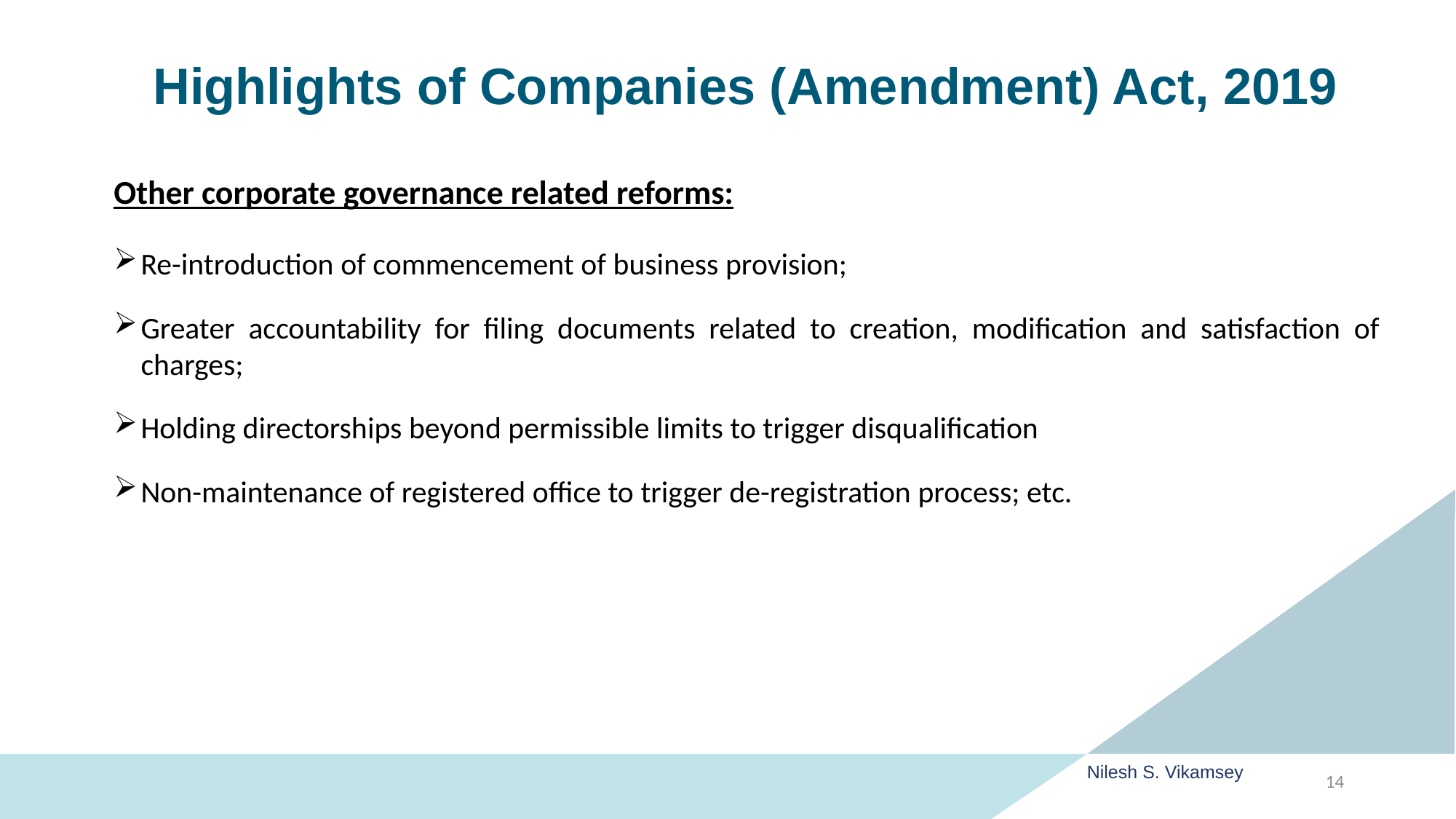

# Highlights of Companies (Amendment) Act, 2019
Other corporate governance related reforms:
Re-introduction of commencement of business provision;
Greater accountability for filing documents related to creation, modification and satisfaction of charges;
Holding directorships beyond permissible limits to trigger disqualification
Non-maintenance of registered office to trigger de-registration process; etc.

Nilesh S. Vikamsey
14